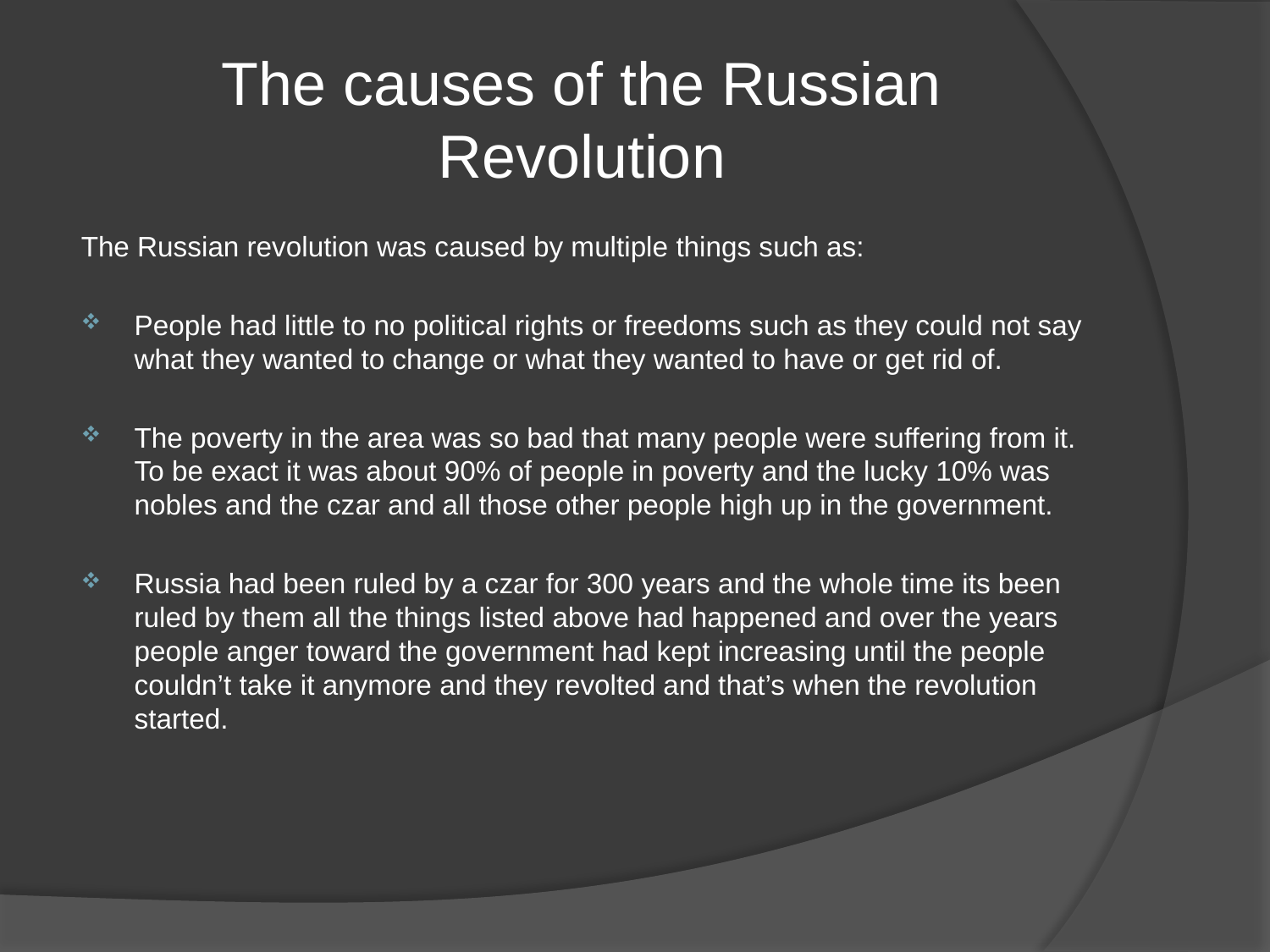

# The causes of the Russian Revolution
The Russian revolution was caused by multiple things such as:

People had little to no political rights or freedoms such as they could not say what they wanted to change or what they wanted to have or get rid of.

The poverty in the area was so bad that many people were suffering from it. To be exact it was about 90% of people in poverty and the lucky 10% was nobles and the czar and all those other people high up in the government.

Russia had been ruled by a czar for 300 years and the whole time its been ruled by them all the things listed above had happened and over the years people anger toward the government had kept increasing until the people couldn’t take it anymore and they revolted and that’s when the revolution started.